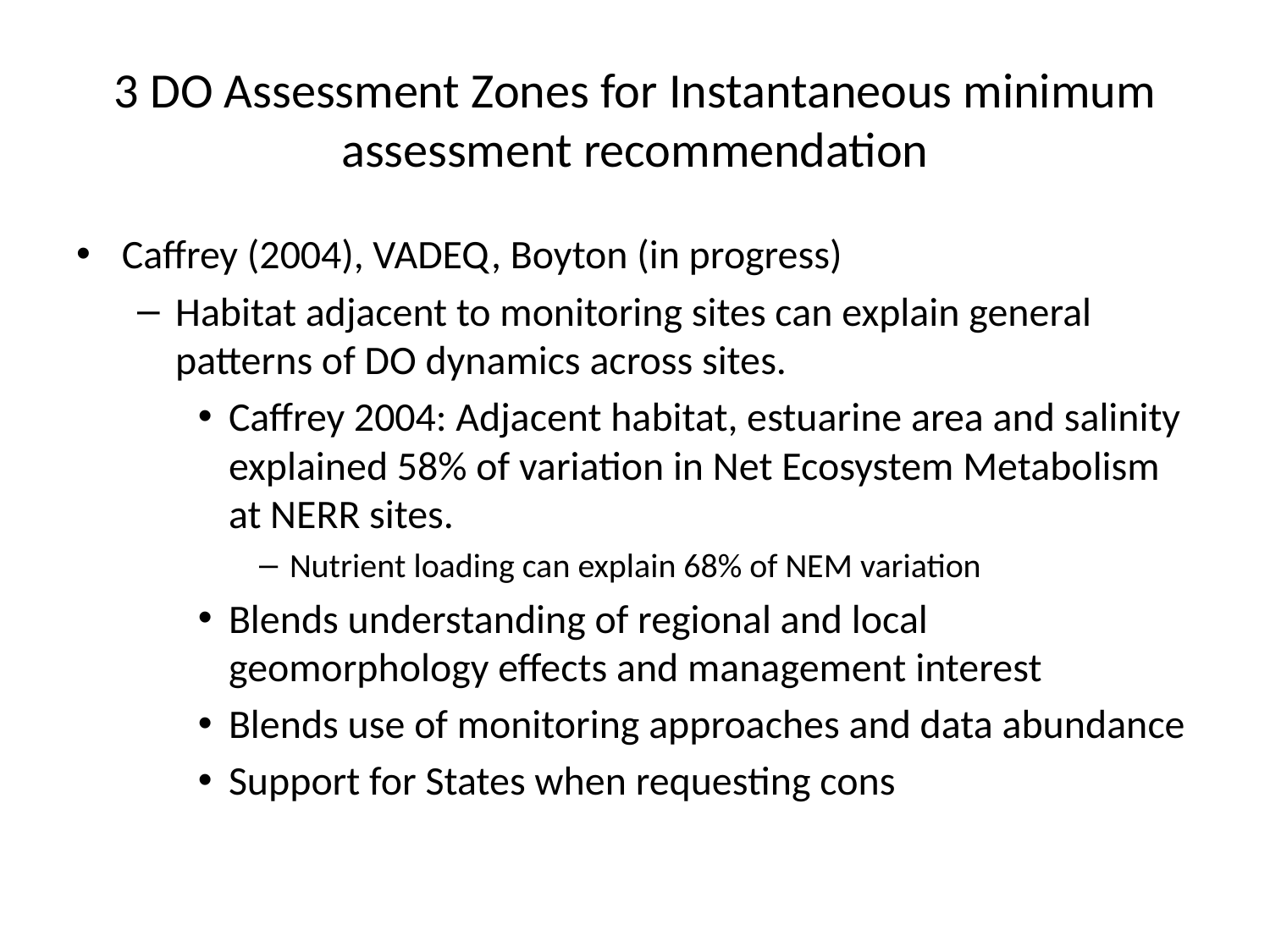

# 3 DO Assessment Zones for Instantaneous minimum assessment recommendation
Caffrey (2004), VADEQ, Boyton (in progress)
Habitat adjacent to monitoring sites can explain general patterns of DO dynamics across sites.
Caffrey 2004: Adjacent habitat, estuarine area and salinity explained 58% of variation in Net Ecosystem Metabolism at NERR sites.
Nutrient loading can explain 68% of NEM variation
Blends understanding of regional and local geomorphology effects and management interest
Blends use of monitoring approaches and data abundance
Support for States when requesting cons